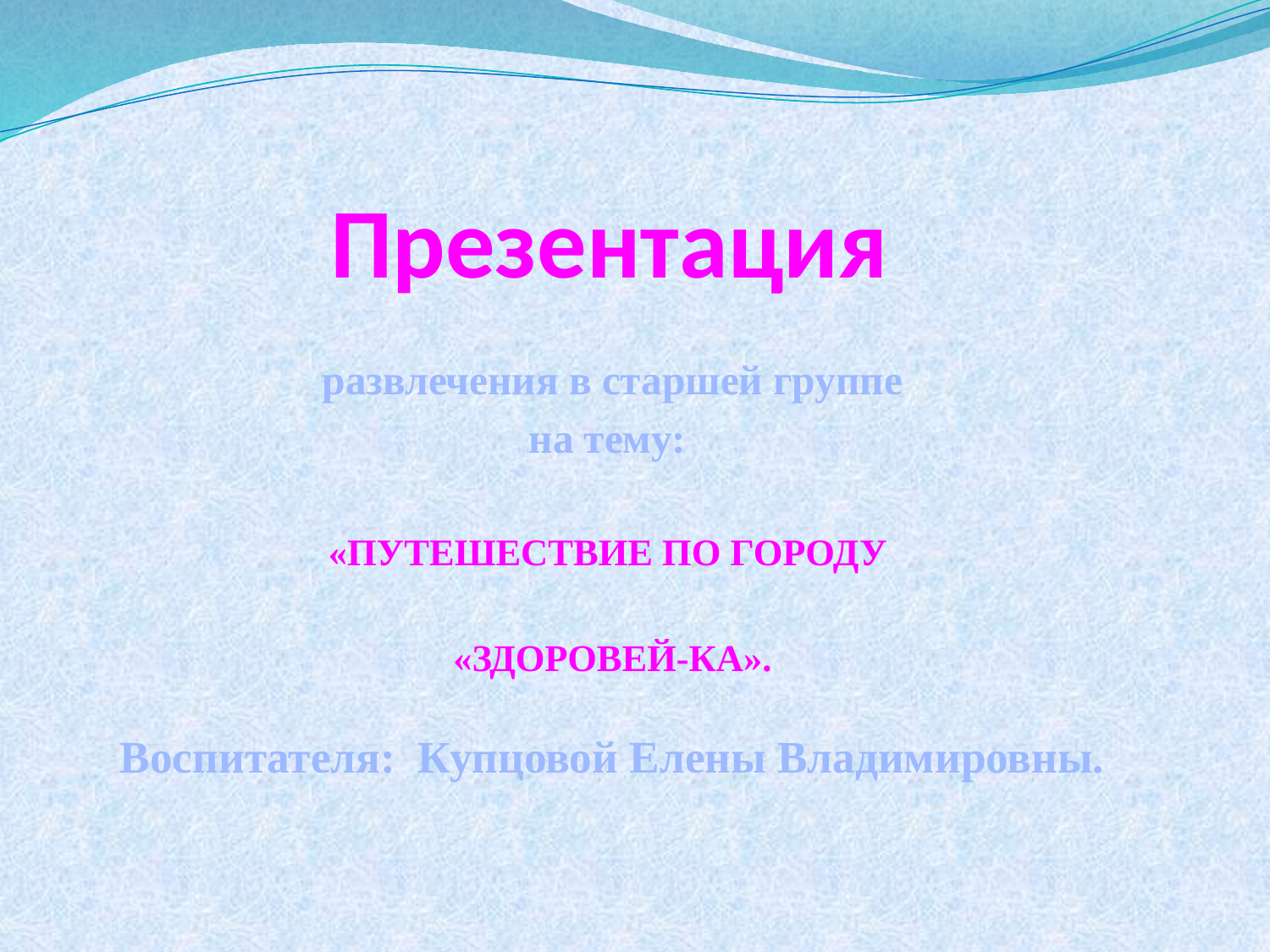

# Презентация
развлечения в старшей группе
на тему:

«Путешествие по городу

«Здоровей-ка».

Воспитателя:  Купцовой Елены Владимировны.